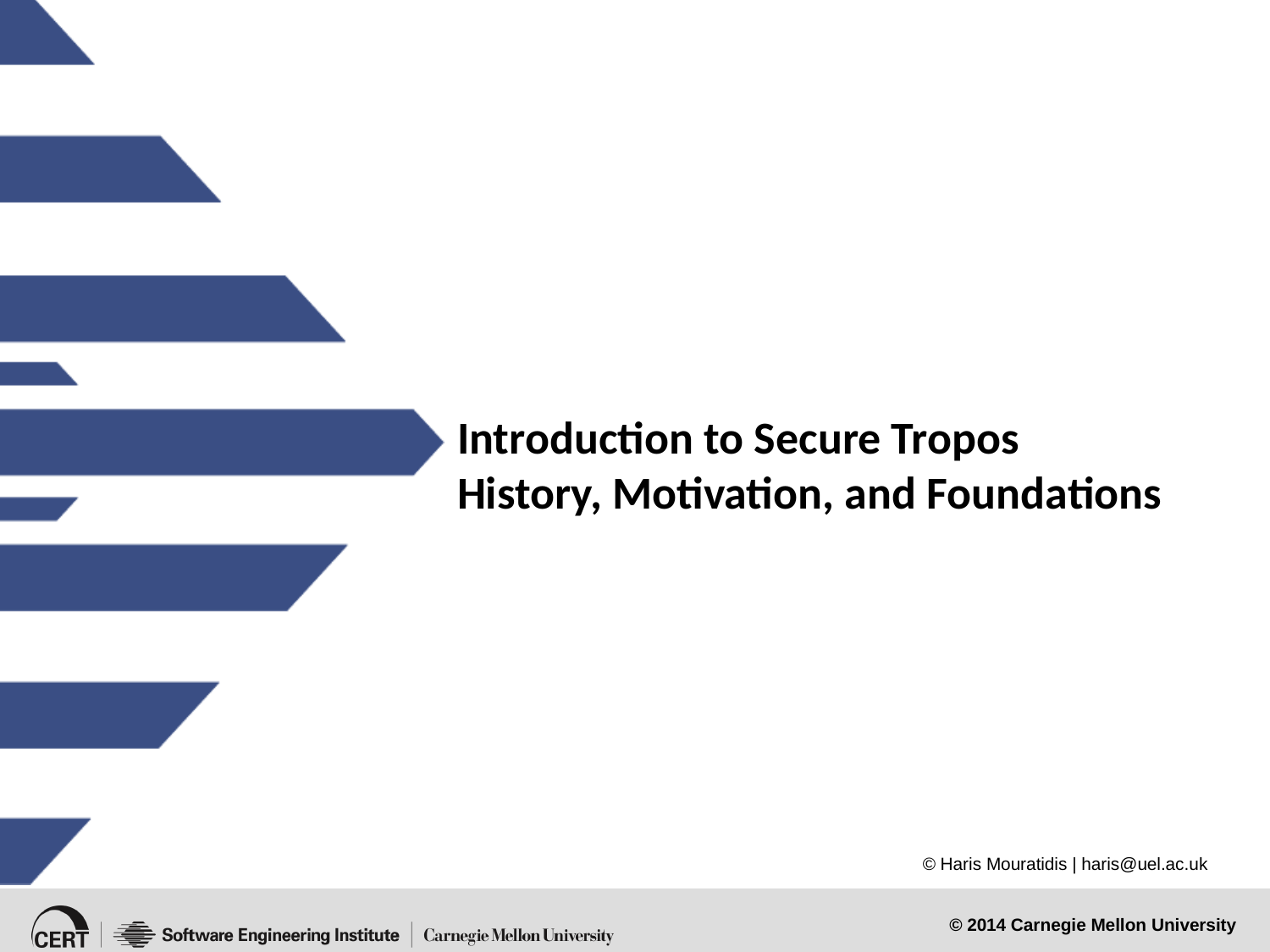

# Introduction to Secure Tropos History, Motivation, and Foundations
© Haris Mouratidis | haris@uel.ac.uk